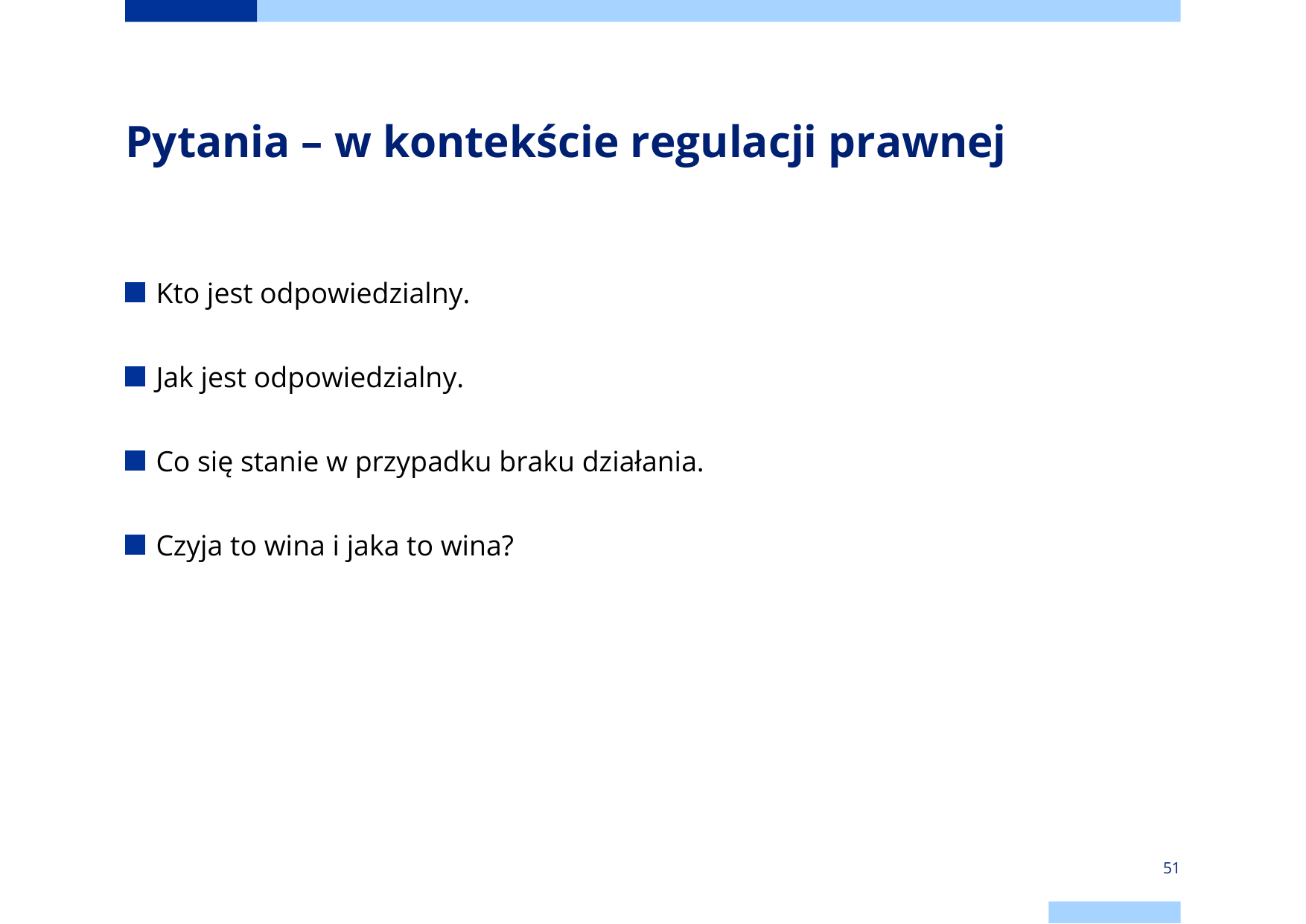

# Pytania – w kontekście regulacji prawnej
Kto jest odpowiedzialny.
Jak jest odpowiedzialny.
Co się stanie w przypadku braku działania.
Czyja to wina i jaka to wina?

51